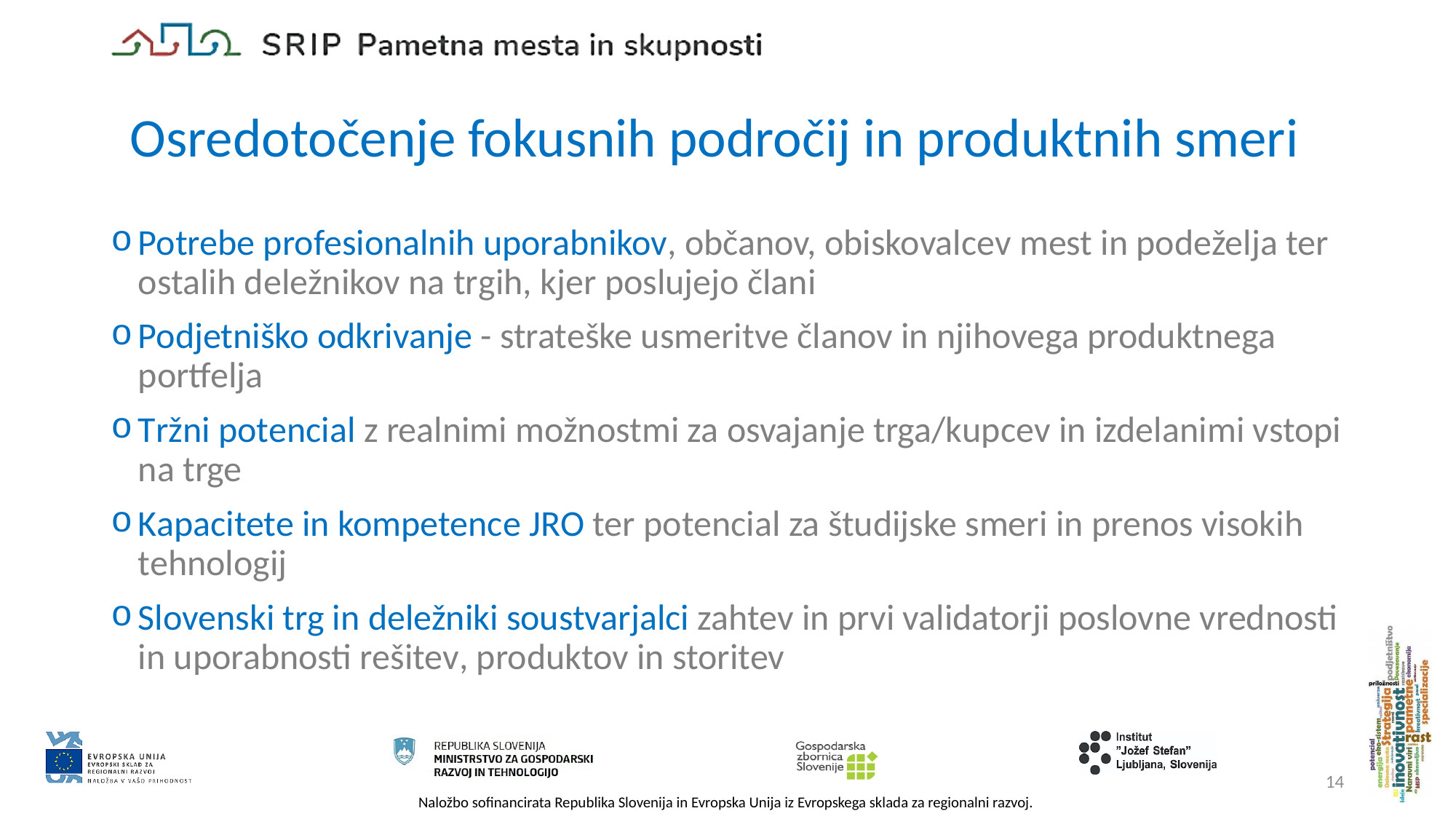

# Osredotočenje fokusnih področij in produktnih smeri
Potrebe profesionalnih uporabnikov, občanov, obiskovalcev mest in podeželja ter ostalih deležnikov na trgih, kjer poslujejo člani
Podjetniško odkrivanje - strateške usmeritve članov in njihovega produktnega portfelja
Tržni potencial z realnimi možnostmi za osvajanje trga/kupcev in izdelanimi vstopi na trge
Kapacitete in kompetence JRO ter potencial za študijske smeri in prenos visokih tehnologij
Slovenski trg in deležniki soustvarjalci zahtev in prvi validatorji poslovne vrednosti in uporabnosti rešitev, produktov in storitev

14